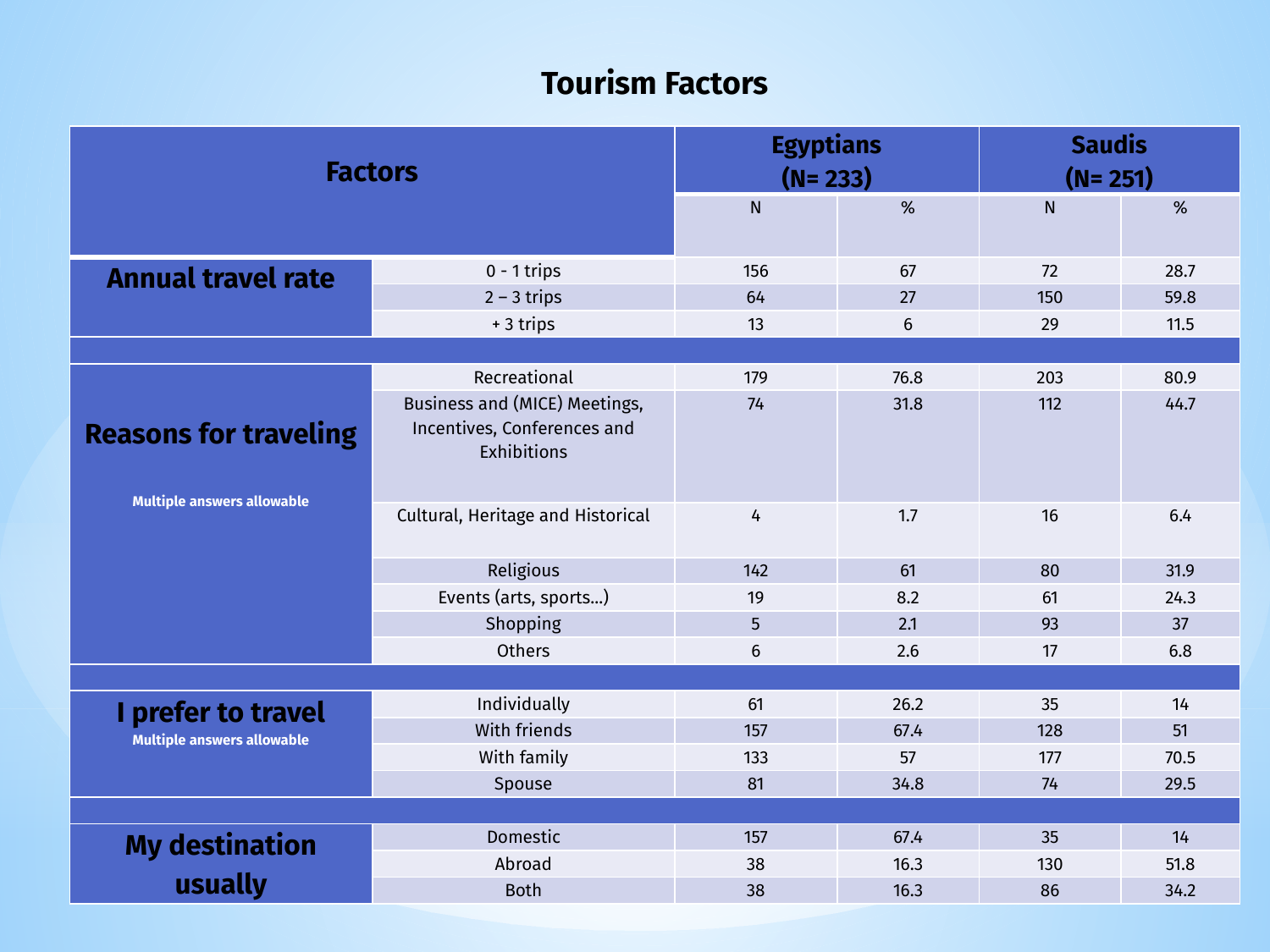

Tourism Factors
| Factors |  | Egyptians (N= 233) |  | Saudis (N= 251) |  |
| --- | --- | --- | --- | --- | --- |
|  |  | N | % | N | % |
| Annual travel rate | 0 - 1 trips | 156 | 67 | 72 | 28.7 |
|  | 2 – 3 trips | 64 | 27 | 150 | 59.8 |
|  | + 3 trips | 13 | 6 | 29 | 11.5 |
|  |  |  |  |  |  |
| Reasons for traveling     Multiple answers allowable | Recreational | 179 | 76.8 | 203 | 80.9 |
|  | Business and (MICE) Meetings, Incentives, Conferences and Exhibitions | 74 | 31.8 | 112 | 44.7 |
|  | Cultural, Heritage and Historical | 4 | 1.7 | 16 | 6.4 |
|  | Religious | 142 | 61 | 80 | 31.9 |
|  | Events (arts, sports...) | 19 | 8.2 | 61 | 24.3 |
|  | Shopping | 5 | 2.1 | 93 | 37 |
|  | Others | 6 | 2.6 | 17 | 6.8 |
|  |  |  |  |  |  |
| I prefer to travel Multiple answers allowable | Individually | 61 | 26.2 | 35 | 14 |
|  | With friends | 157 | 67.4 | 128 | 51 |
|  | With family | 133 | 57 | 177 | 70.5 |
|  | Spouse | 81 | 34.8 | 74 | 29.5 |
|  |  |  |  |  |  |
| My destination usually | Domestic | 157 | 67.4 | 35 | 14 |
|  | Abroad | 38 | 16.3 | 130 | 51.8 |
|  | Both | 38 | 16.3 | 86 | 34.2 |
30